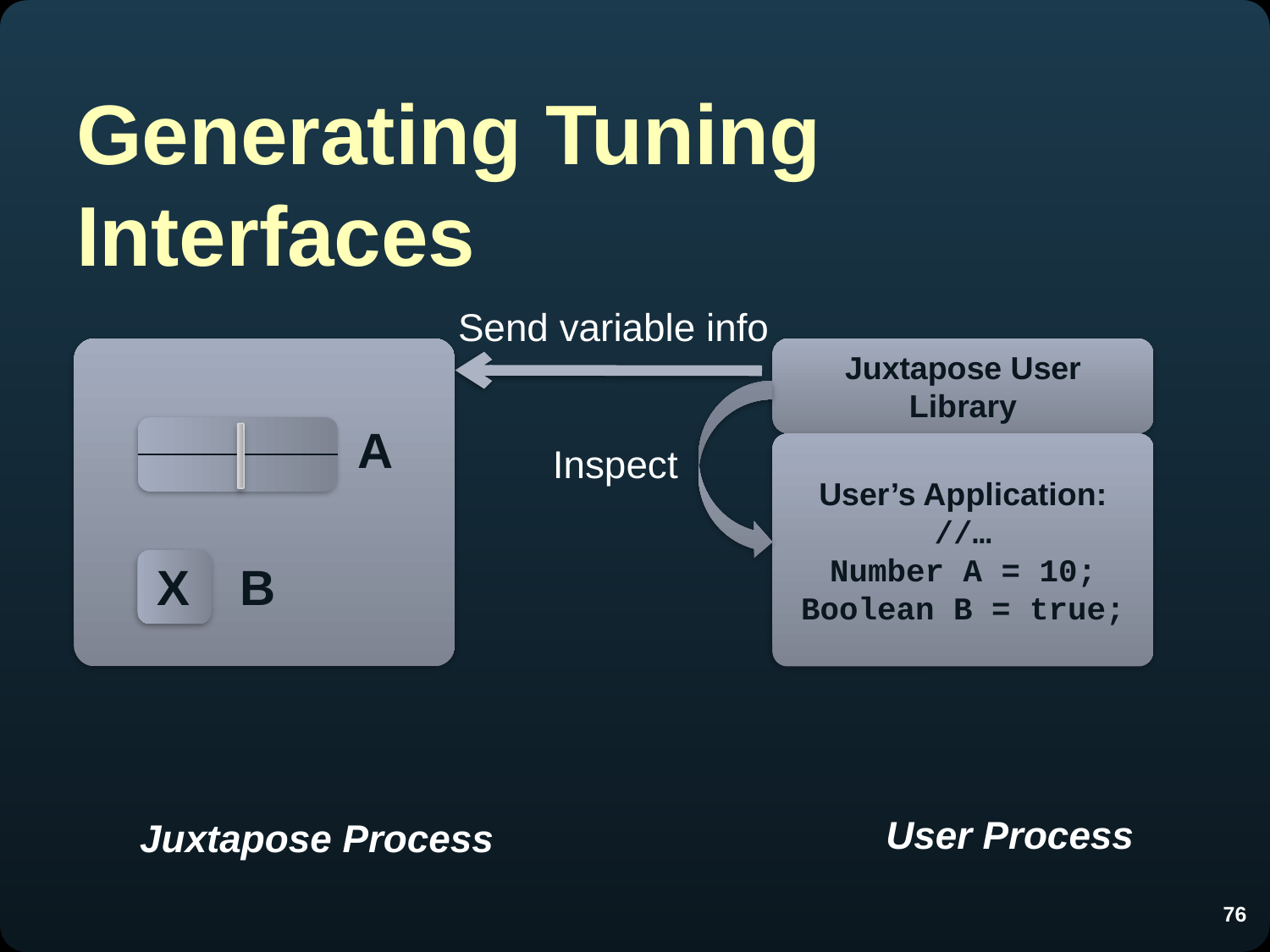

# Generating Tuning Interfaces
Send variable info

Juxtapose User Library

A
Inspect
User’s Application:
//…
Number A = 10;
Boolean B = true;

X
B
User Process
Juxtapose Process
76